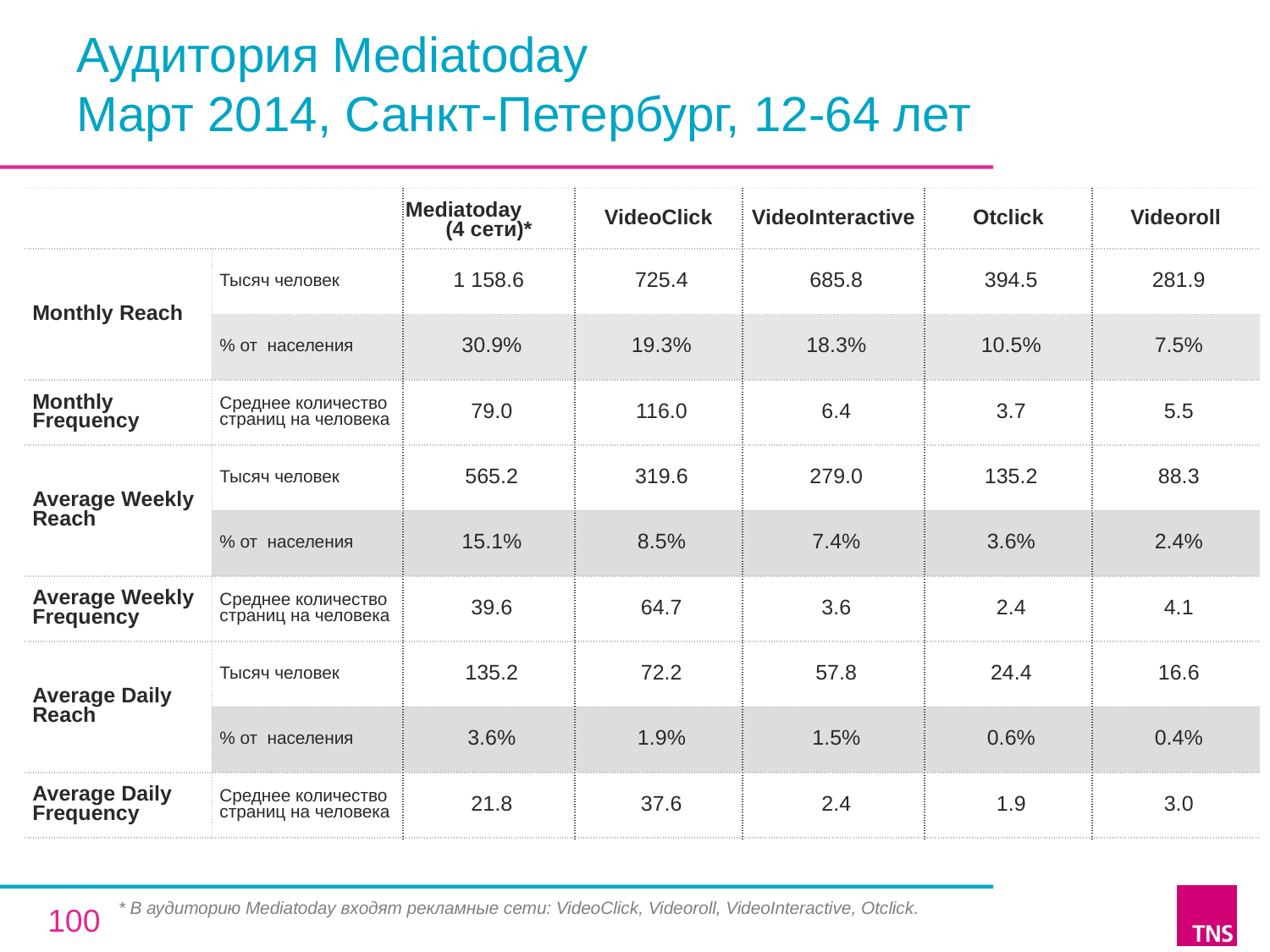

# Аудитория Mediatoday Март 2014, Санкт-Петербург, 12-64 лет
|  |  | Mediatoday (4 сети)\* | VideoClick | VideoInteractive | Otclick | Videoroll |
| --- | --- | --- | --- | --- | --- | --- |
| Monthly Reach | Тысяч человек | 1 158.6 | 725.4 | 685.8 | 394.5 | 281.9 |
|  | % от населения | 30.9% | 19.3% | 18.3% | 10.5% | 7.5% |
| Monthly Frequency | Среднее количество страниц на человека | 79.0 | 116.0 | 6.4 | 3.7 | 5.5 |
| Average Weekly Reach | Тысяч человек | 565.2 | 319.6 | 279.0 | 135.2 | 88.3 |
|  | % от населения | 15.1% | 8.5% | 7.4% | 3.6% | 2.4% |
| Average Weekly Frequency | Среднее количество страниц на человека | 39.6 | 64.7 | 3.6 | 2.4 | 4.1 |
| Average Daily Reach | Тысяч человек | 135.2 | 72.2 | 57.8 | 24.4 | 16.6 |
|  | % от населения | 3.6% | 1.9% | 1.5% | 0.6% | 0.4% |
| Average Daily Frequency | Среднее количество страниц на человека | 21.8 | 37.6 | 2.4 | 1.9 | 3.0 |
* В аудиторию Mediatoday входят рекламные сети: VideoClick, Videoroll, VideoInteractive, Otclick.
100